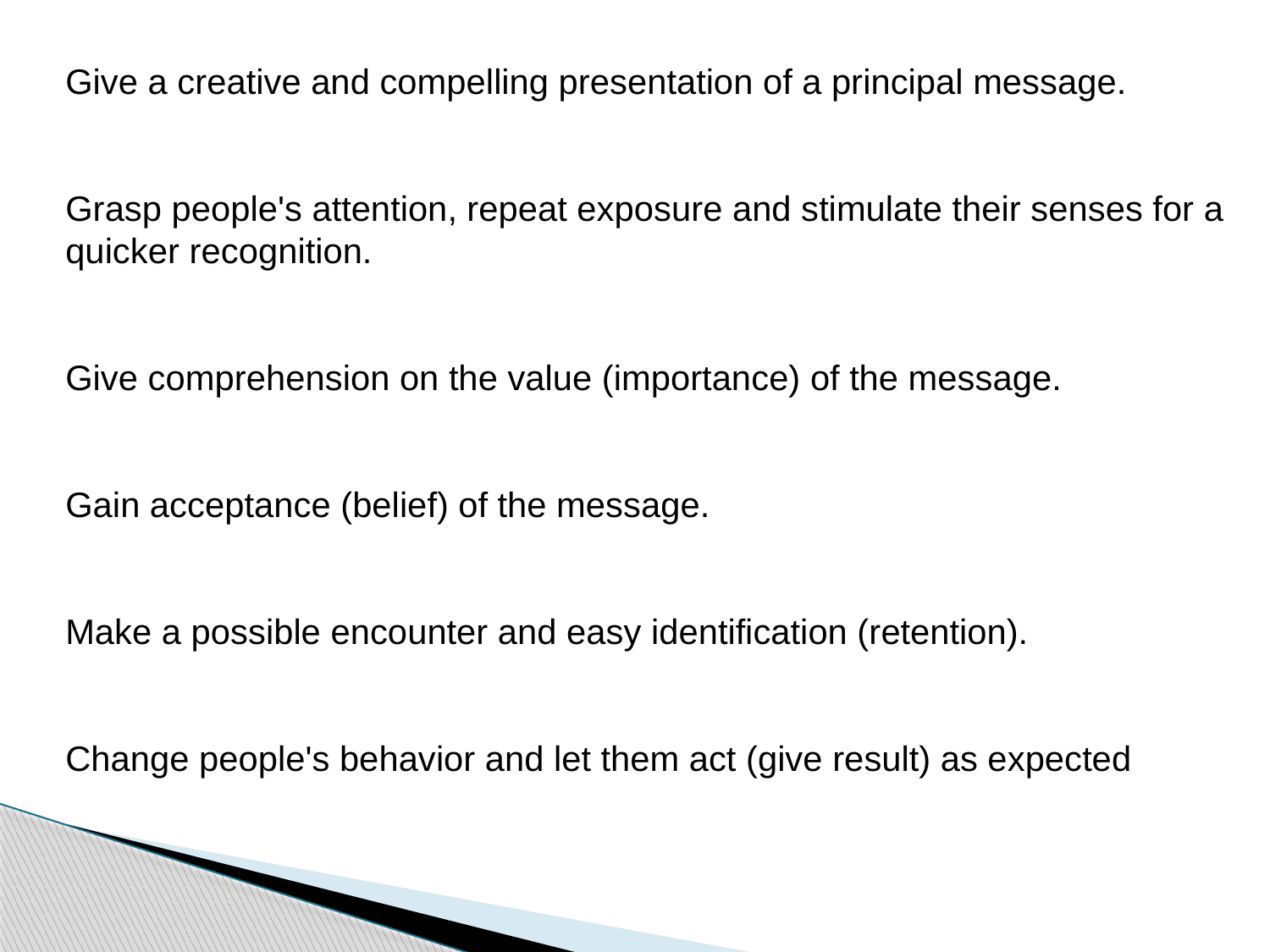

Give a creative and compelling presentation of a principal message.

Grasp people's attention, repeat exposure and stimulate their senses for a quicker recognition.

Give comprehension on the value (importance) of the message.

Gain acceptance (belief) of the message.

Make a possible encounter and easy identification (retention).

Change people's behavior and let them act (give result) as expected